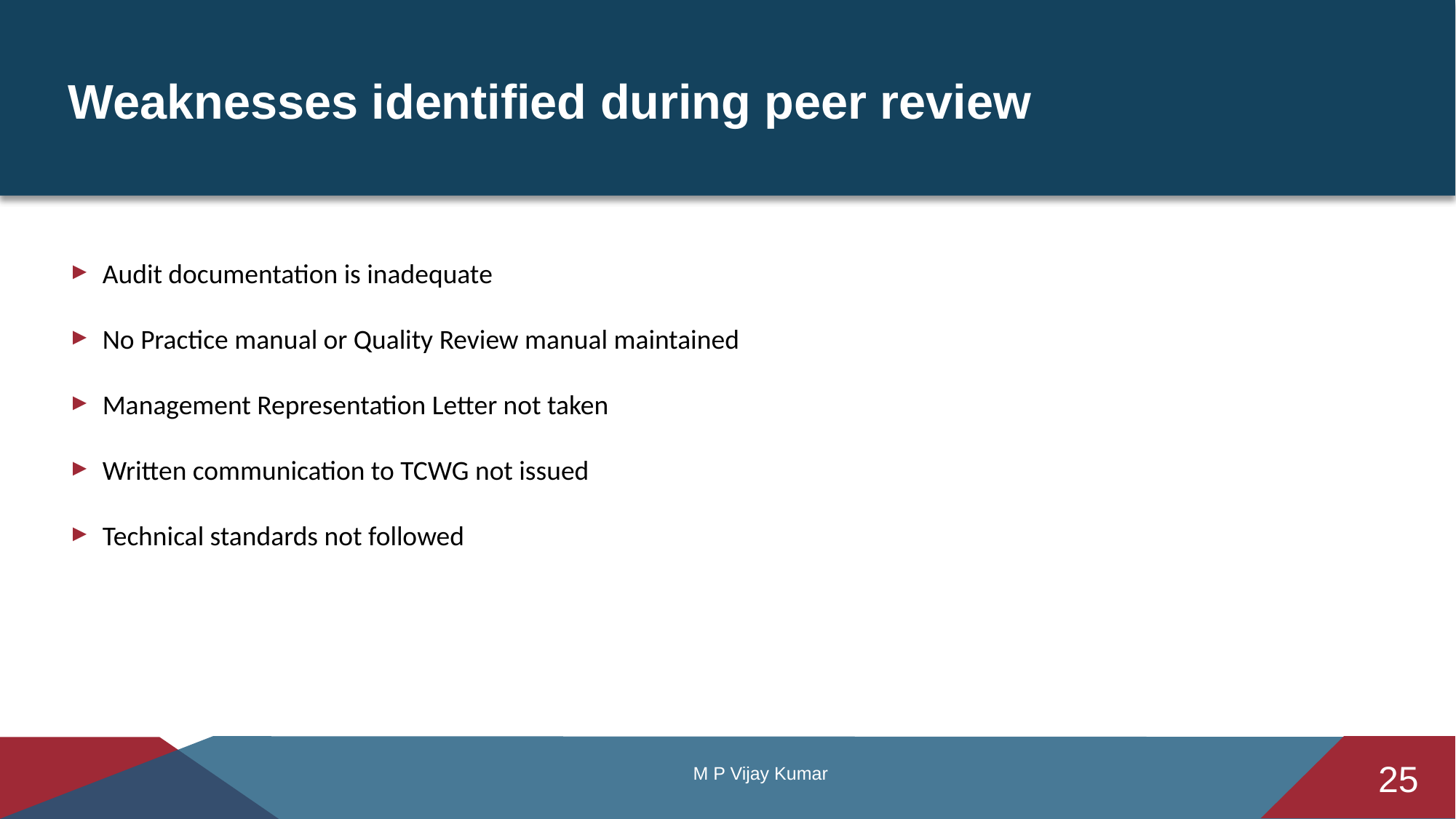

Weaknesses identified during peer review
Audit documentation is inadequate

No Practice manual or Quality Review manual maintained

Management Representation Letter not taken

Written communication to TCWG not issued

Technical standards not followed